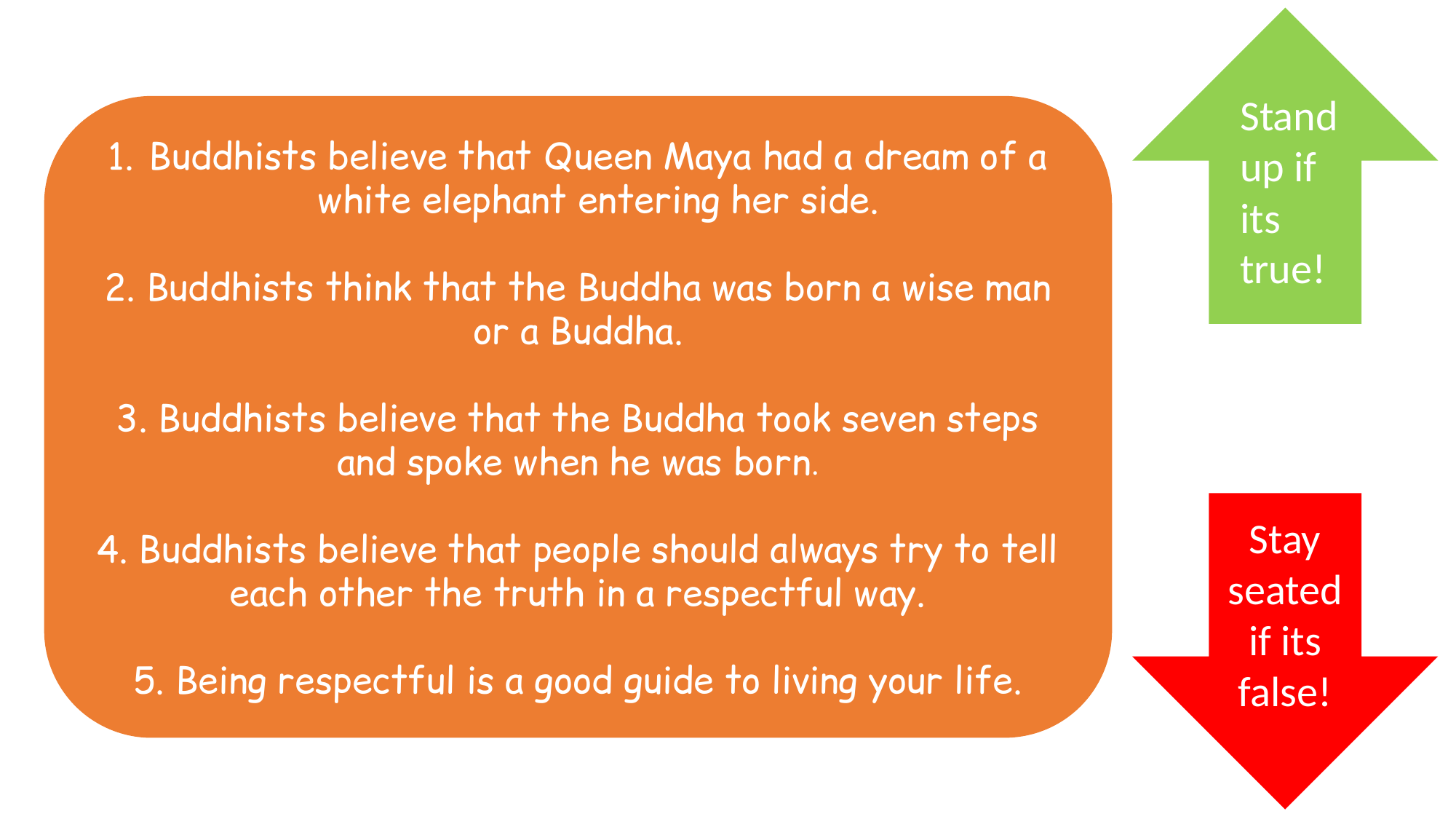

Stand up if its true!
Buddhists believe that Queen Maya had a dream of a white elephant entering her side.

2. Buddhists think that the Buddha was born a wise man or a Buddha.

3. Buddhists believe that the Buddha took seven steps and spoke when he was born.

4. Buddhists believe that people should always try to tell each other the truth in a respectful way.

5. Being respectful is a good guide to living your life.

Stay seated if its false!